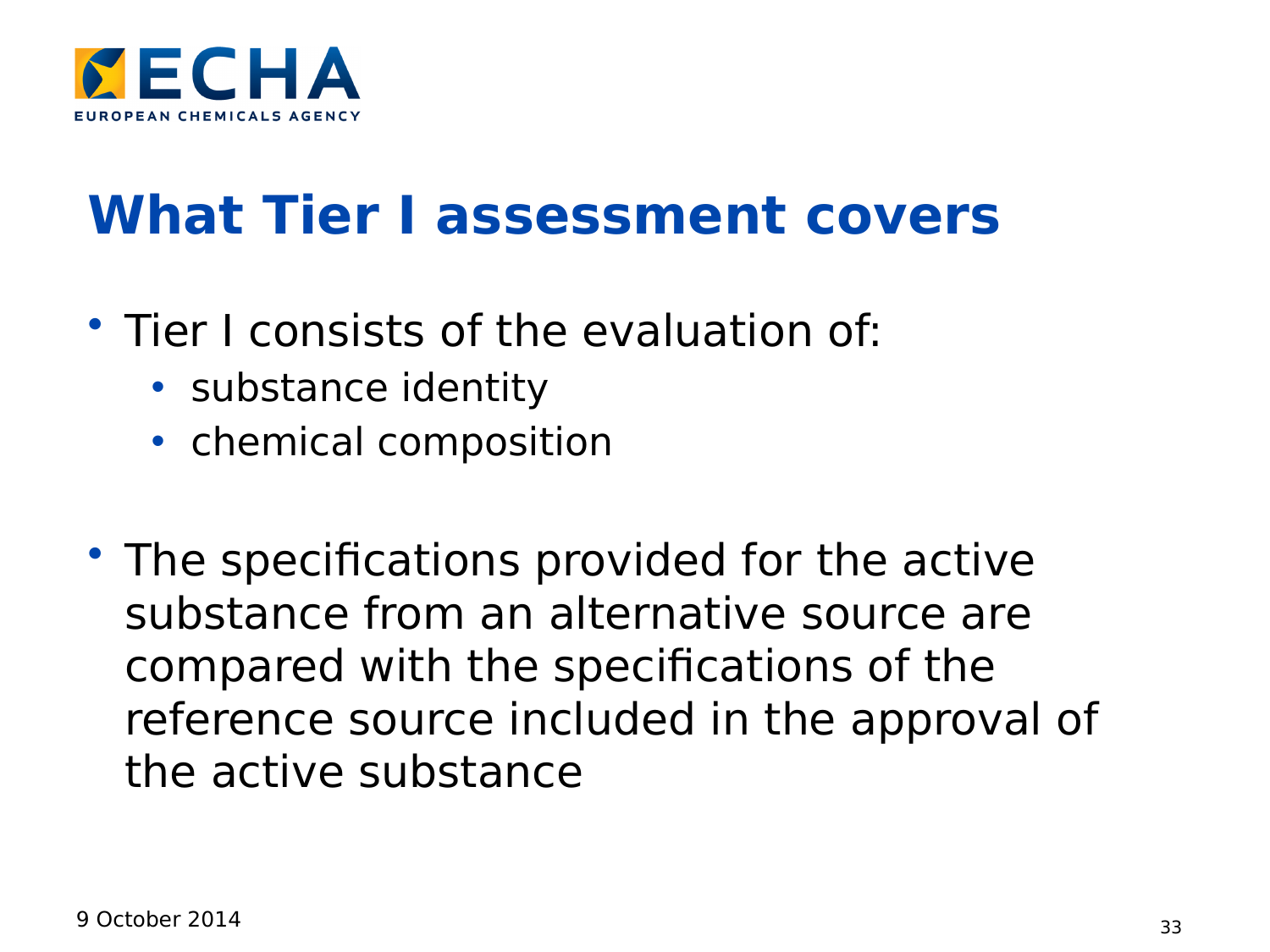

What Tier I assessment covers
Tier I consists of the evaluation of:
substance identity
chemical composition

The specifications provided for the active substance from an alternative source are compared with the specifications of the reference source included in the approval of the active substance

9 October 2014
33